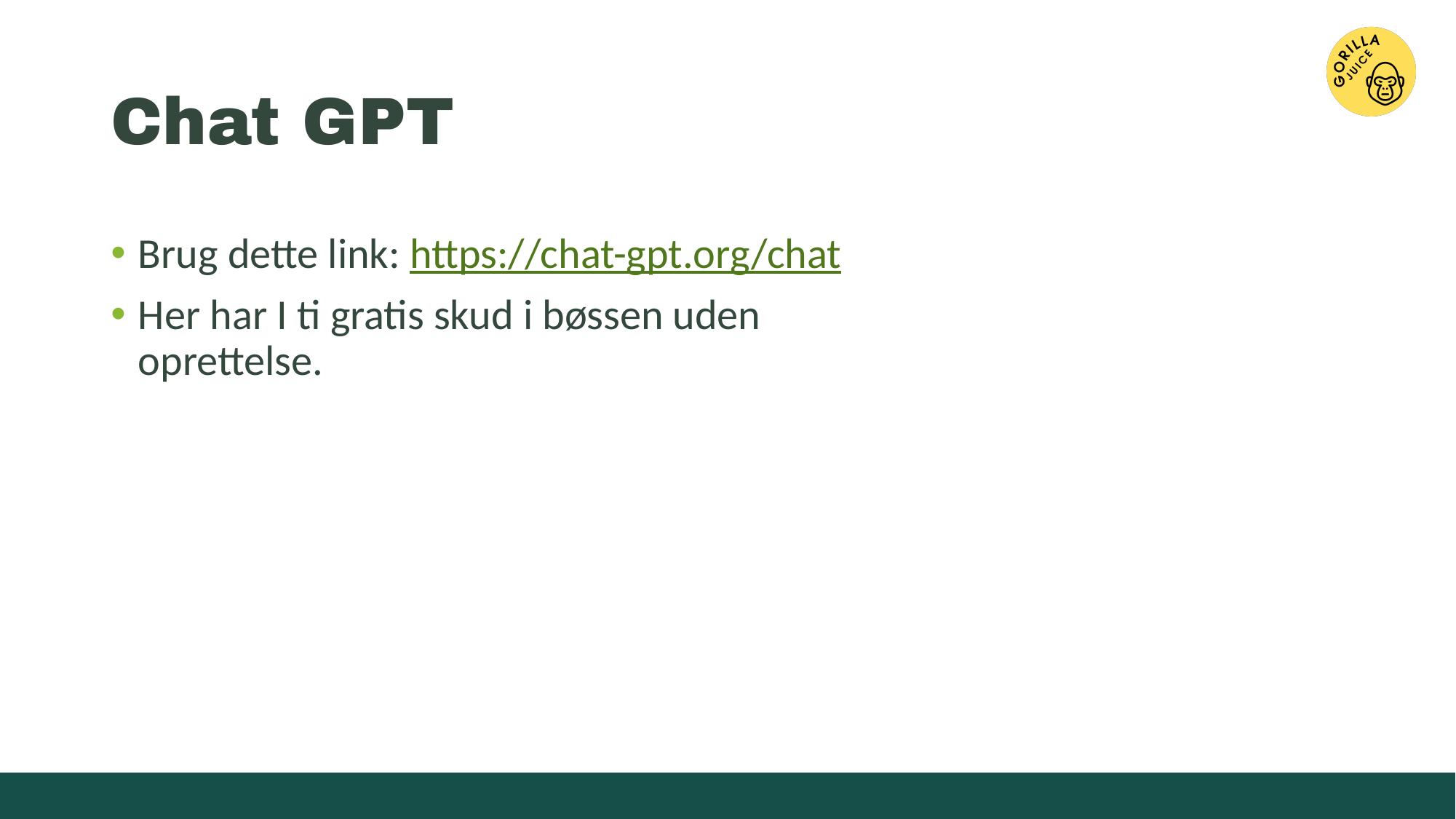

# Chat GPT
Brug dette link: https://chat-gpt.org/chat
Her har I ti gratis skud i bøssen uden oprettelse.